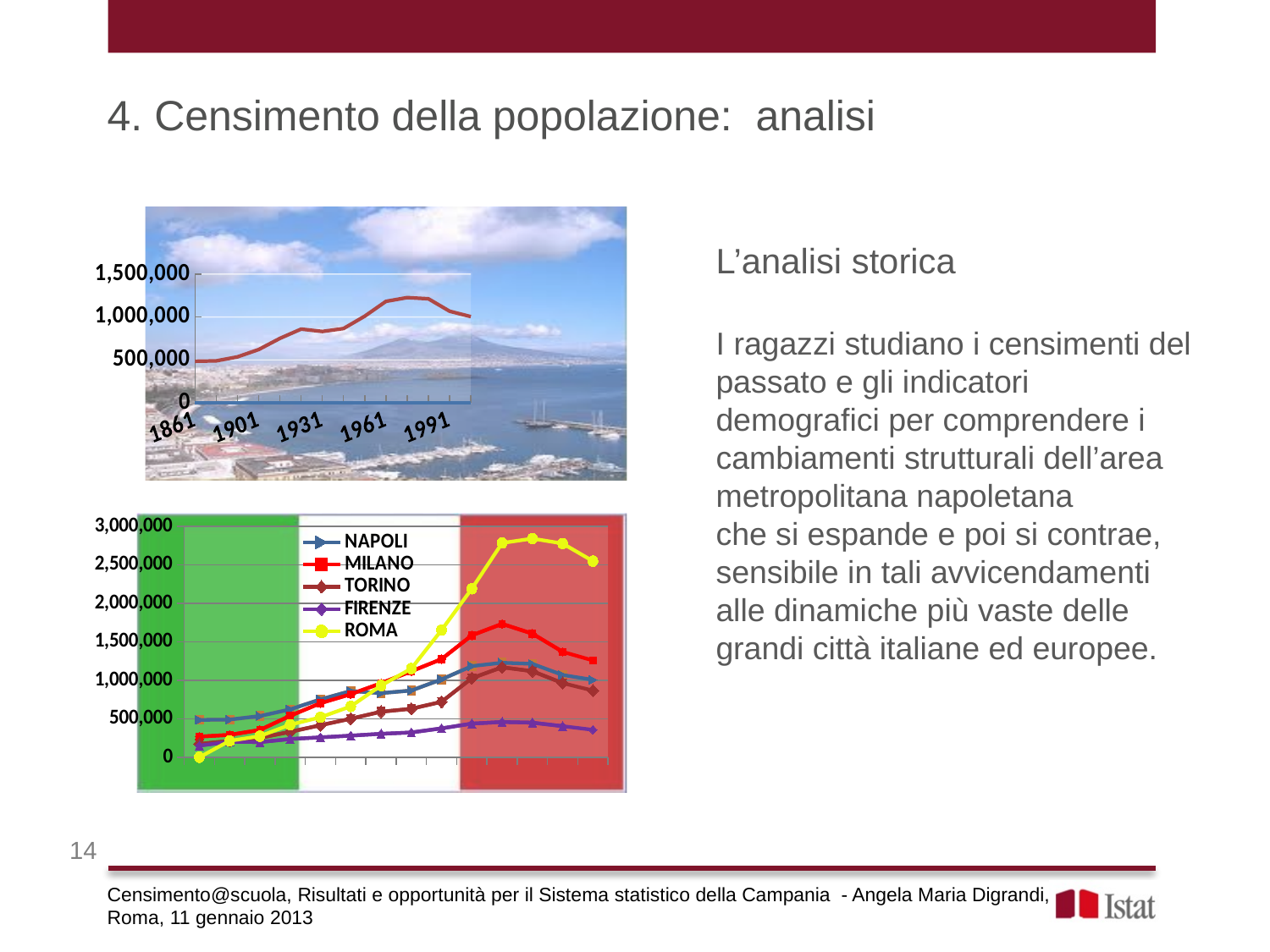

4. Censimento della popolazione:  analisi

### Chart

| Category | 484.026 489.008 535.206 621.213 751.211 859.629 831.781 865.913 1.010.550 1.182.815 1.226.594 1.212.387 1.067.365 1.004.500 | 1861 1871 1881 1901 1911 1921 1931 1936 1951 1961 1971 1981 1991 2001 |
|---|---|---|
| 1861 | 1861.0 | 484026.0 |
| 1871 | 1871.0 | 489008.0 |
| 1881 | 1881.0 | 535206.0 |
| 1901 | 1901.0 | 621213.0 |
| 1911 | 1911.0 | 751211.0 |
| 1921 | 1921.0 | 859629.0 |
| 1931 | 1931.0 | 831781.0 |
| 1936 | 1936.0 | 865913.0 |
| 1951 | 1951.0 | 1010550.0 |
| 1961 | 1961.0 | 1182815.0 |
| 1971 | 1971.0 | 1226594.0 |
| 1981 | 1981.0 | 1212387.0 |
| 1991 | 1991.0 | 1067365.0 |
| 2001 | 2001.0 | 1004500.0 |
L’analisi storica

I ragazzi studiano i censimenti del passato e gli indicatori demografici per comprendere i  cambiamenti strutturali dell’area metropolitana napoletana
che si espande e poi si contrae,
sensibile in tali avvicendamenti alle dinamiche più vaste delle grandi città italiane ed europee.

[unsupported chart]

14
Censimento@scuola, Risultati e opportunità per il Sistema statistico della Campania  - Angela Maria Digrandi, Roma, 11 gennaio 2013